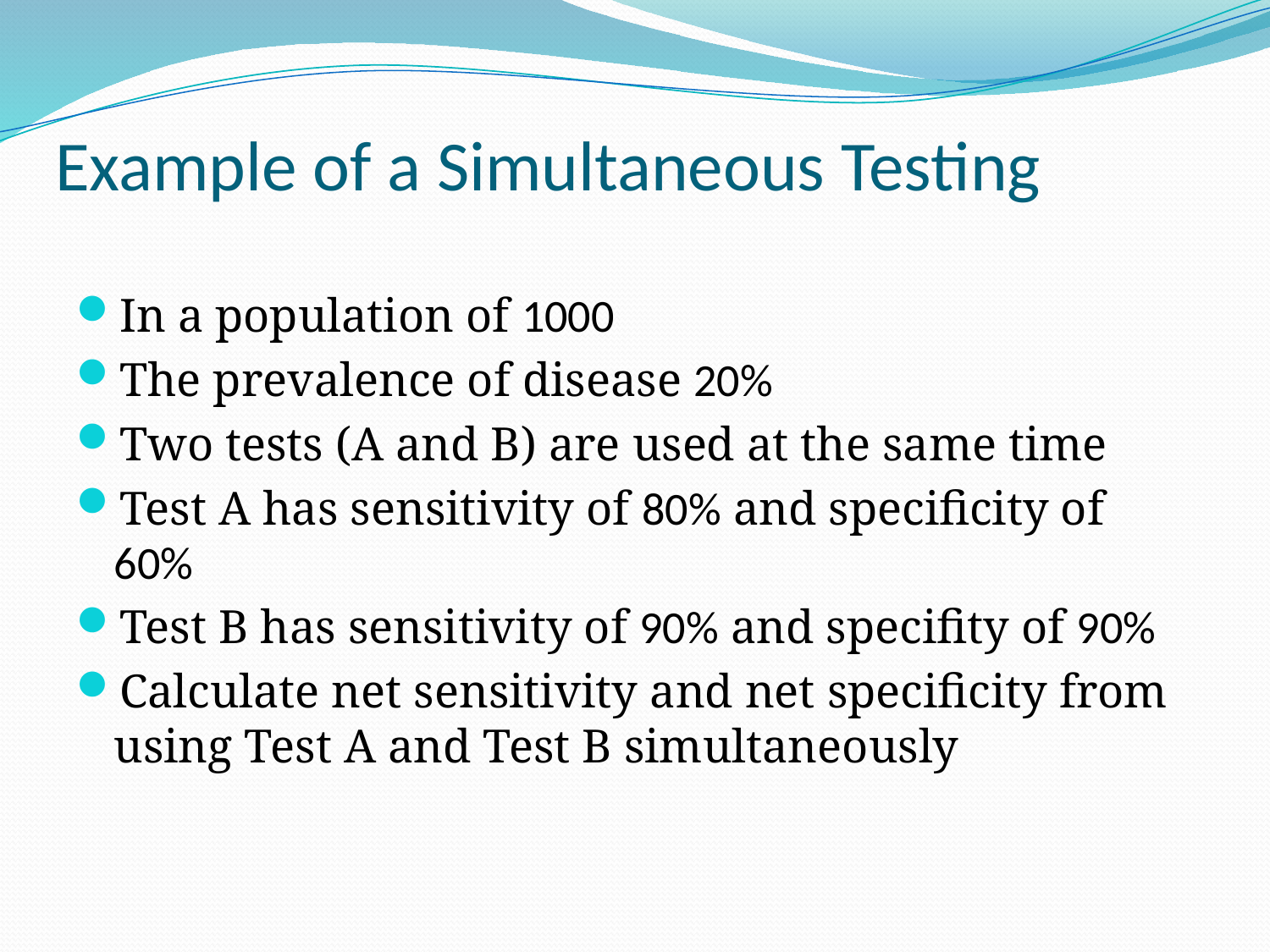

# Example of a Simultaneous Testing

In a population of 1000
The prevalence of disease 20%
Two tests (A and B) are used at the same time
Test A has sensitivity of 80% and specificity of 60%
Test B has sensitivity of 90% and specifity of 90%
Calculate net sensitivity and net specificity from using Test A and Test B simultaneously